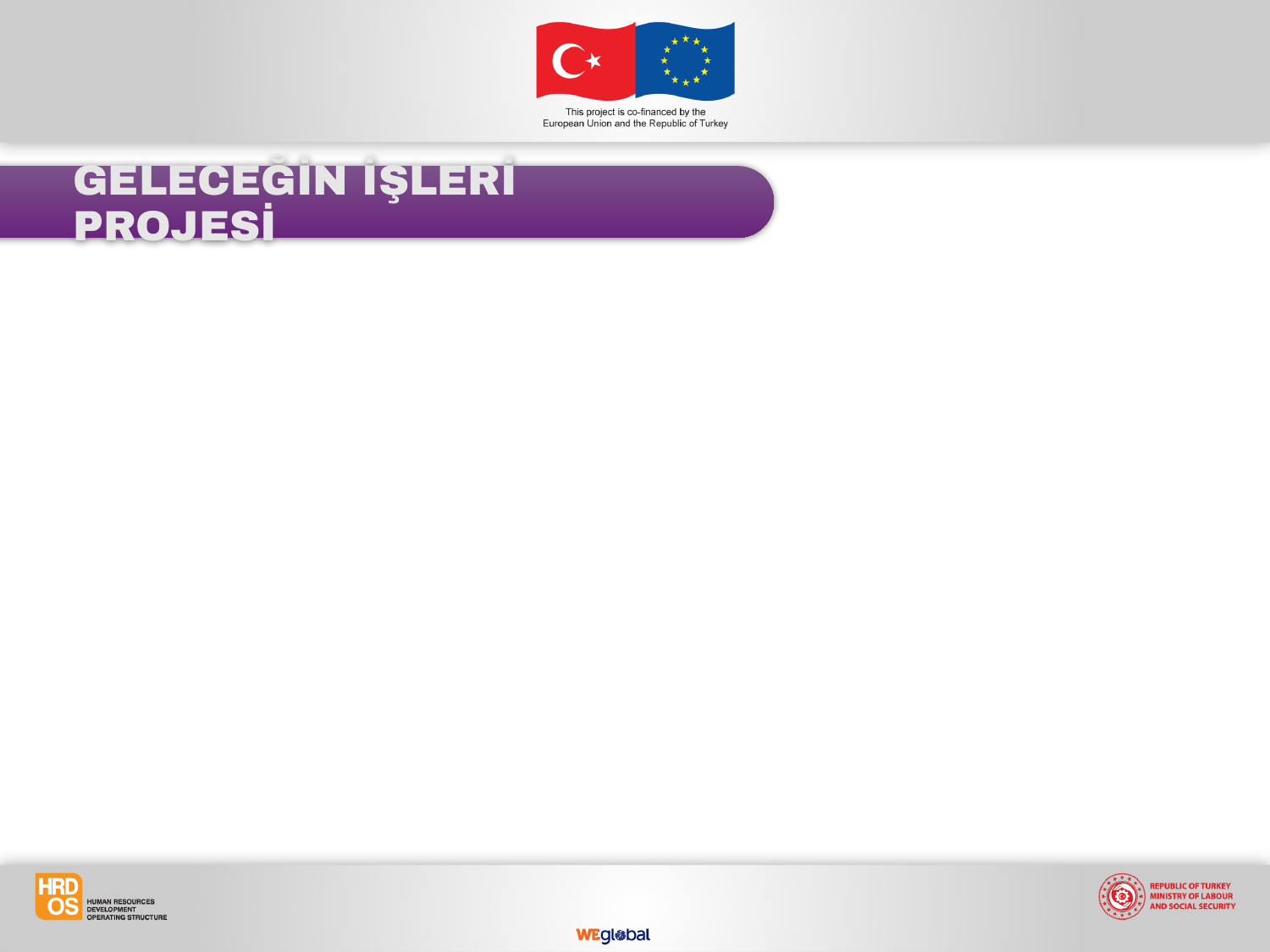

GELECEĞİN İŞLERİ PROJESİ
Geliştiren: Çalışma ve Sosyal Güvenlik Bakanlığı
(Çalışma Genel Müdürlüğü/İstihdam Politikaları Daire Başkanlığı)
Finanse eden: Avrupa Birliği ve Türkiye Cumhuriyeti
Faydalanıcı Kurum: Çalışma ve Sosyal Güvenlik Bakanlığı
(Çalışma Genel Müdürlüğü/İstihdam Politikaları Daire Başkanlığı)
Denetleyici: Çalışma ve Sosyal Güvenlik Bakanlığı
(AB ve Mali Yardımlar Daire Başkanlığı)
Uygulayan: WEglobal liderliğinde kurulan konsorsiyum
Uygulama Süresi: 01 Şubat 2021- 31 Temmuz 2023